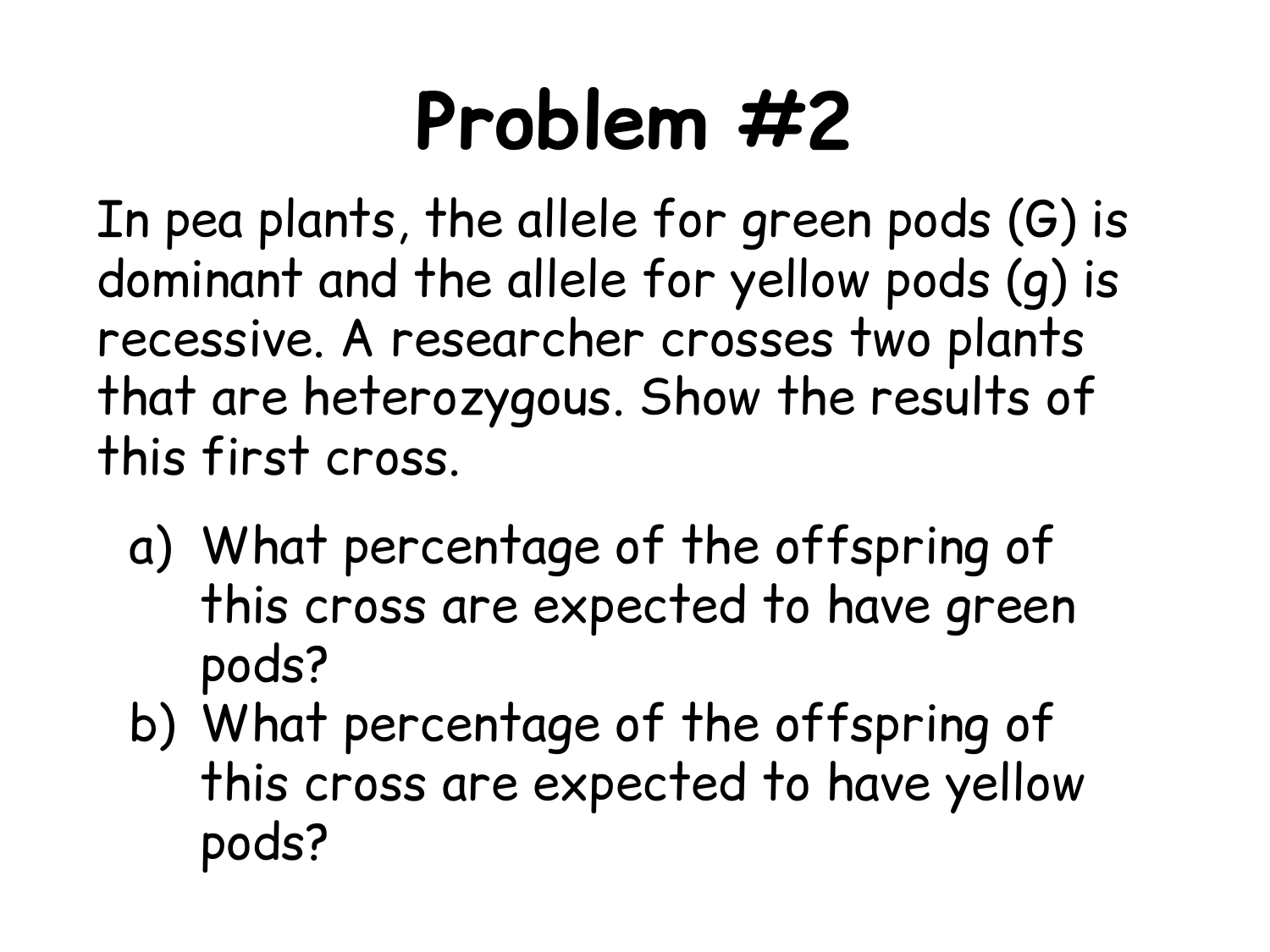

# Problem #2
In pea plants, the allele for green pods (G) is dominant and the allele for yellow pods (g) is recessive. A researcher crosses two plants that are heterozygous. Show the results of this first cross.
What percentage of the offspring of  this cross are expected to have green pods?
What percentage of the offspring of this cross are expected to have yellow pods?